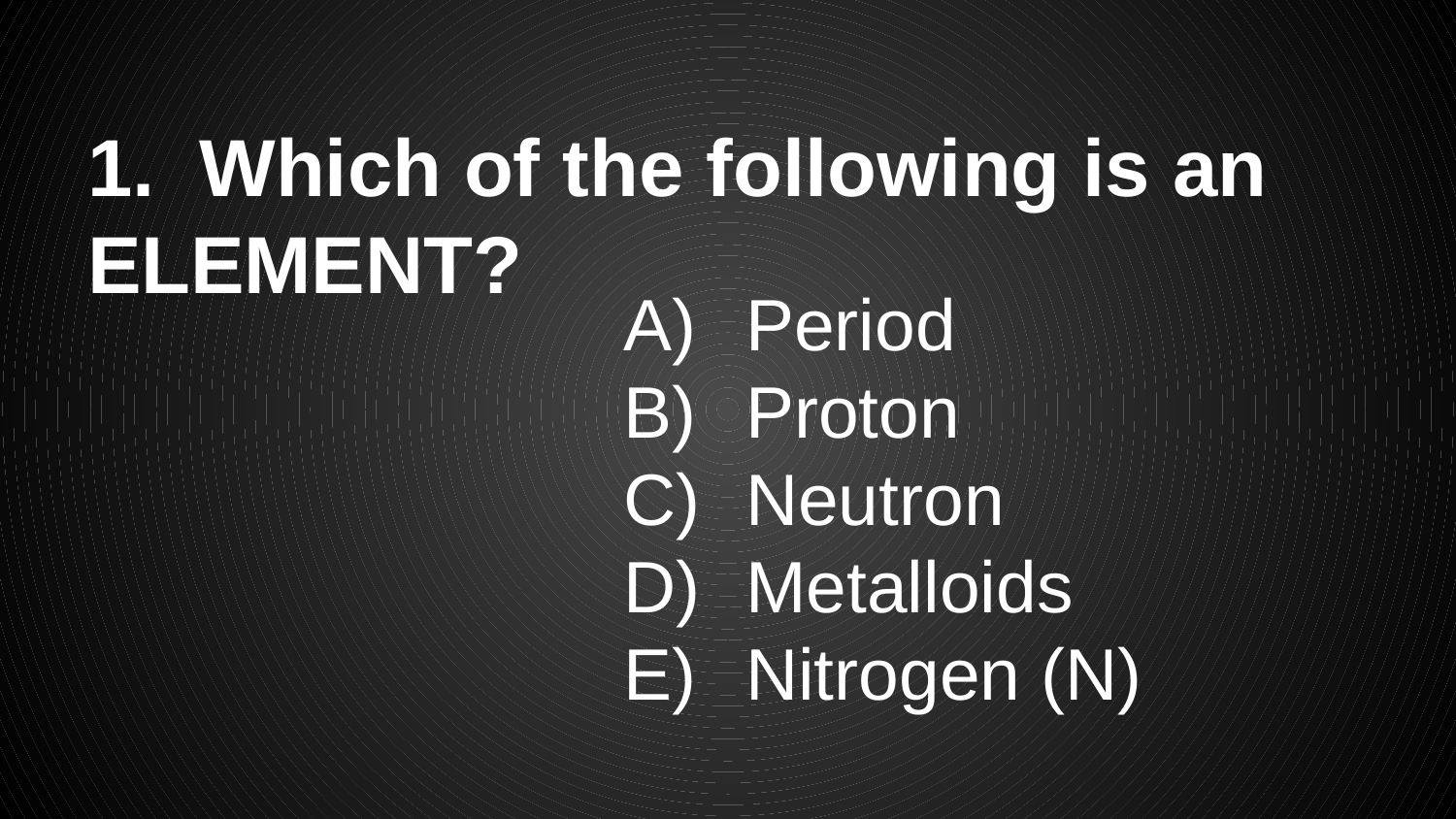

# 1.  Which of the following is an ELEMENT?
  Period
  Proton
  Neutron
  Metalloids
  Nitrogen (N)